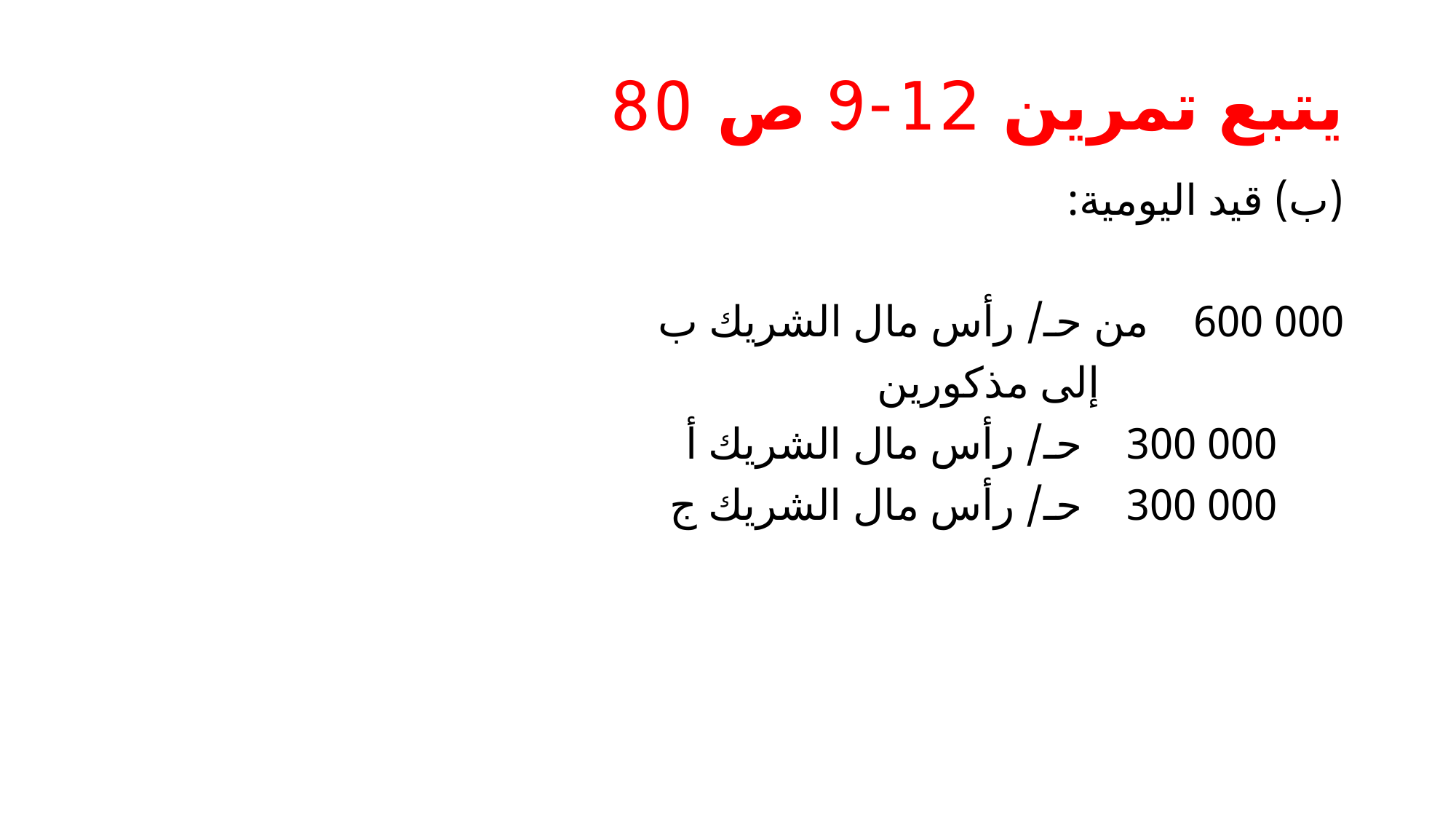

# يتبع تمرين 12-9 ص 80
(ب) قيد اليومية:

000 600    من حـ/ رأس مال الشريك ب
                      إلى مذكورين
      000 300    حـ/ رأس مال الشريك أ
      000 300    حـ/ رأس مال الشريك ج